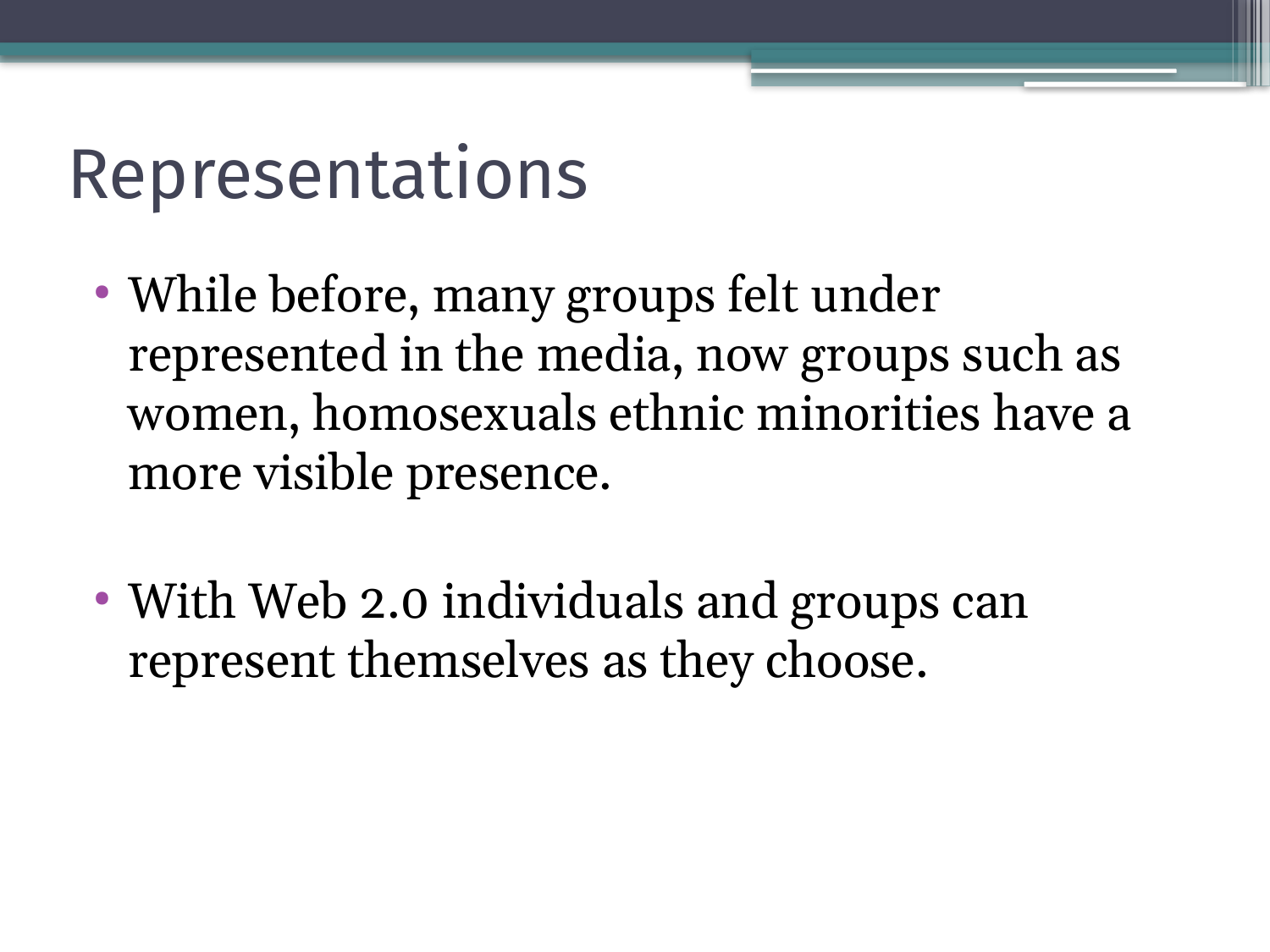

# Representations
While before, many groups felt under represented in the media, now groups such as women, homosexuals ethnic minorities have a more visible presence.

With Web 2.0 individuals and groups can represent themselves as they choose.